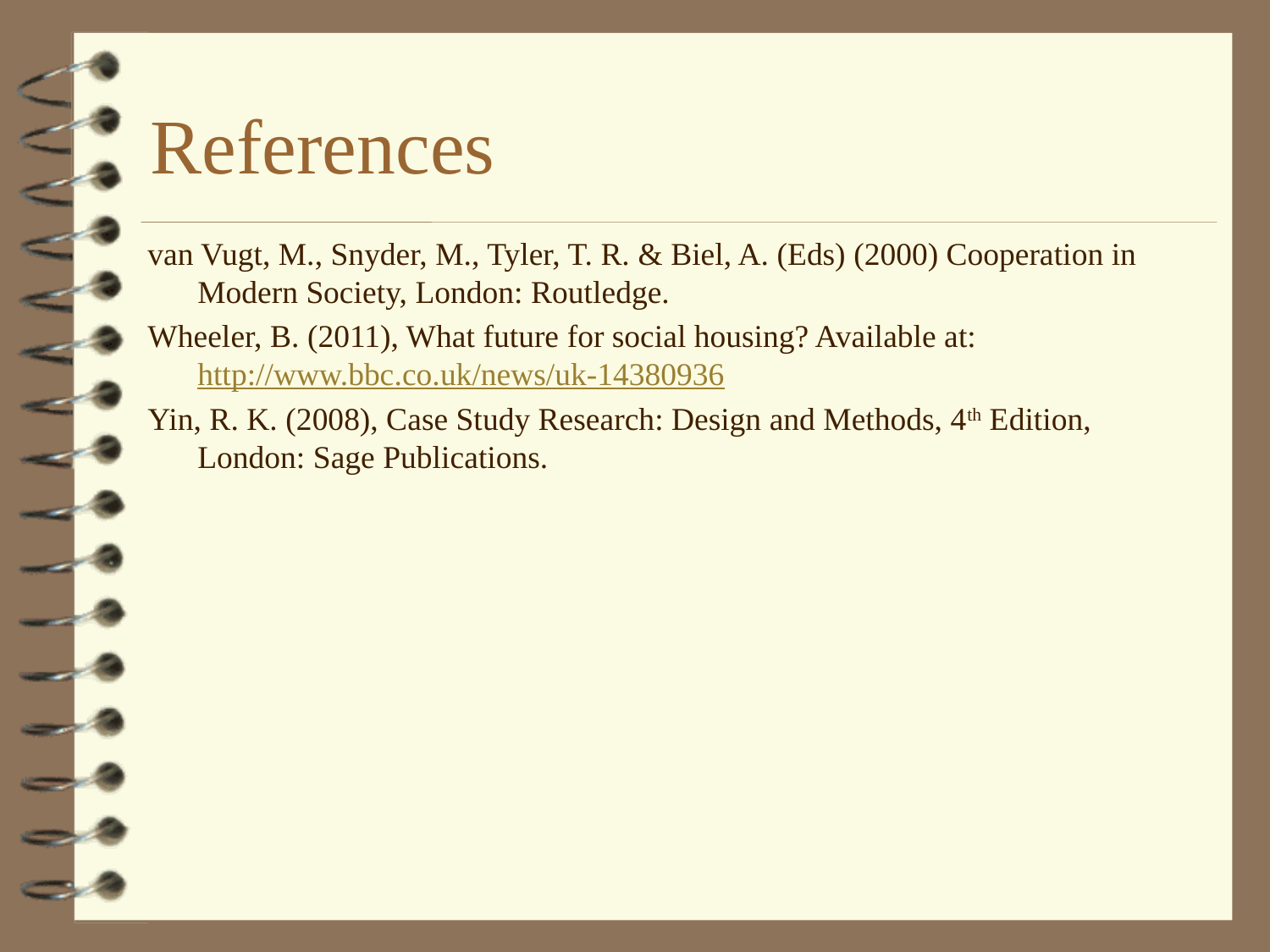

# References
van Vugt, M., Snyder, M., Tyler, T. R. & Biel, A. (Eds) (2000) Cooperation in Modern Society, London: Routledge.
Wheeler, B. (2011), What future for social housing? Available at: http://www.bbc.co.uk/news/uk-14380936
Yin, R. K. (2008), Case Study Research: Design and Methods, 4th Edition, London: Sage Publications.